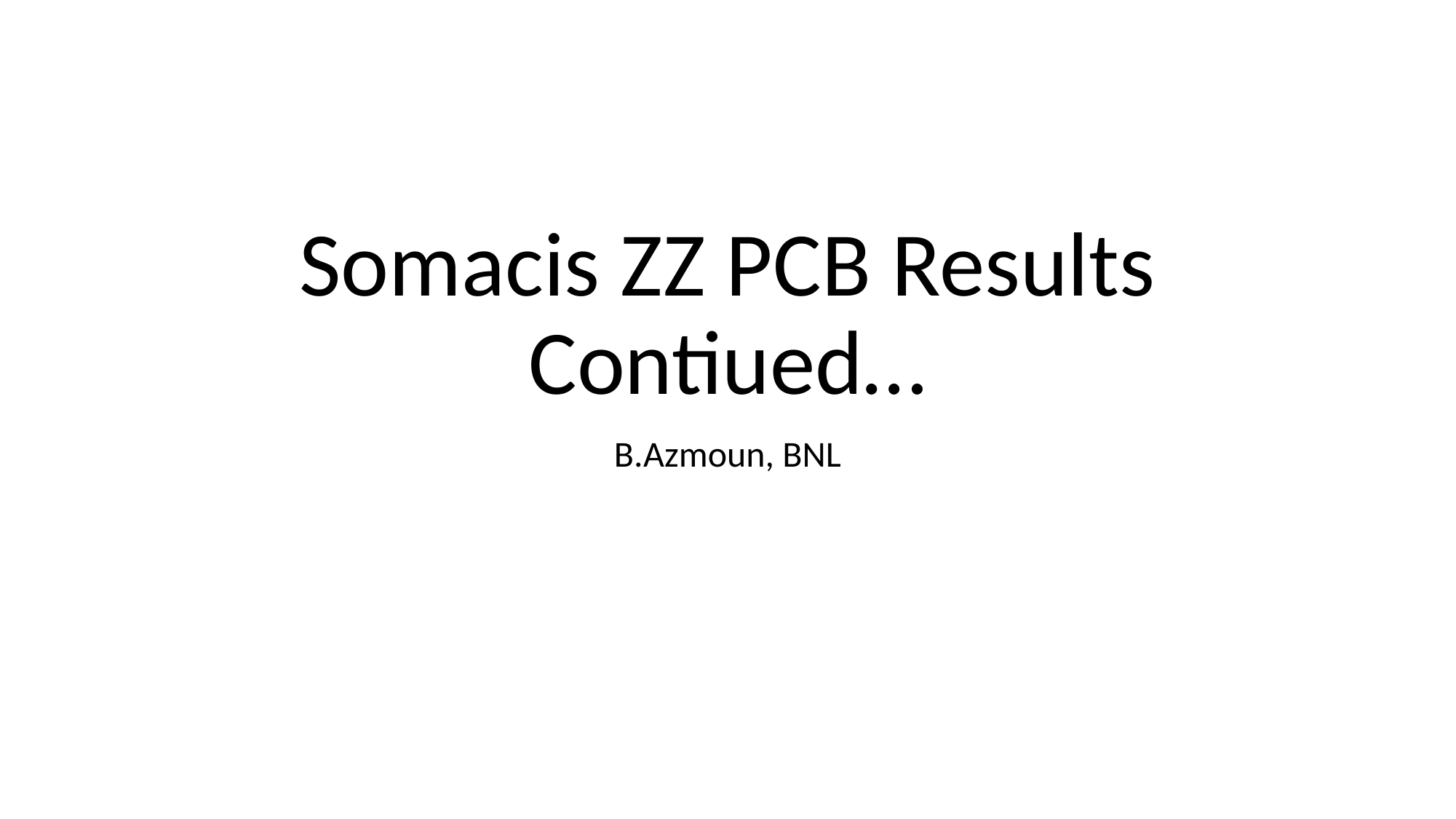

# Somacis ZZ PCB Results Contiued…
B.Azmoun, BNL